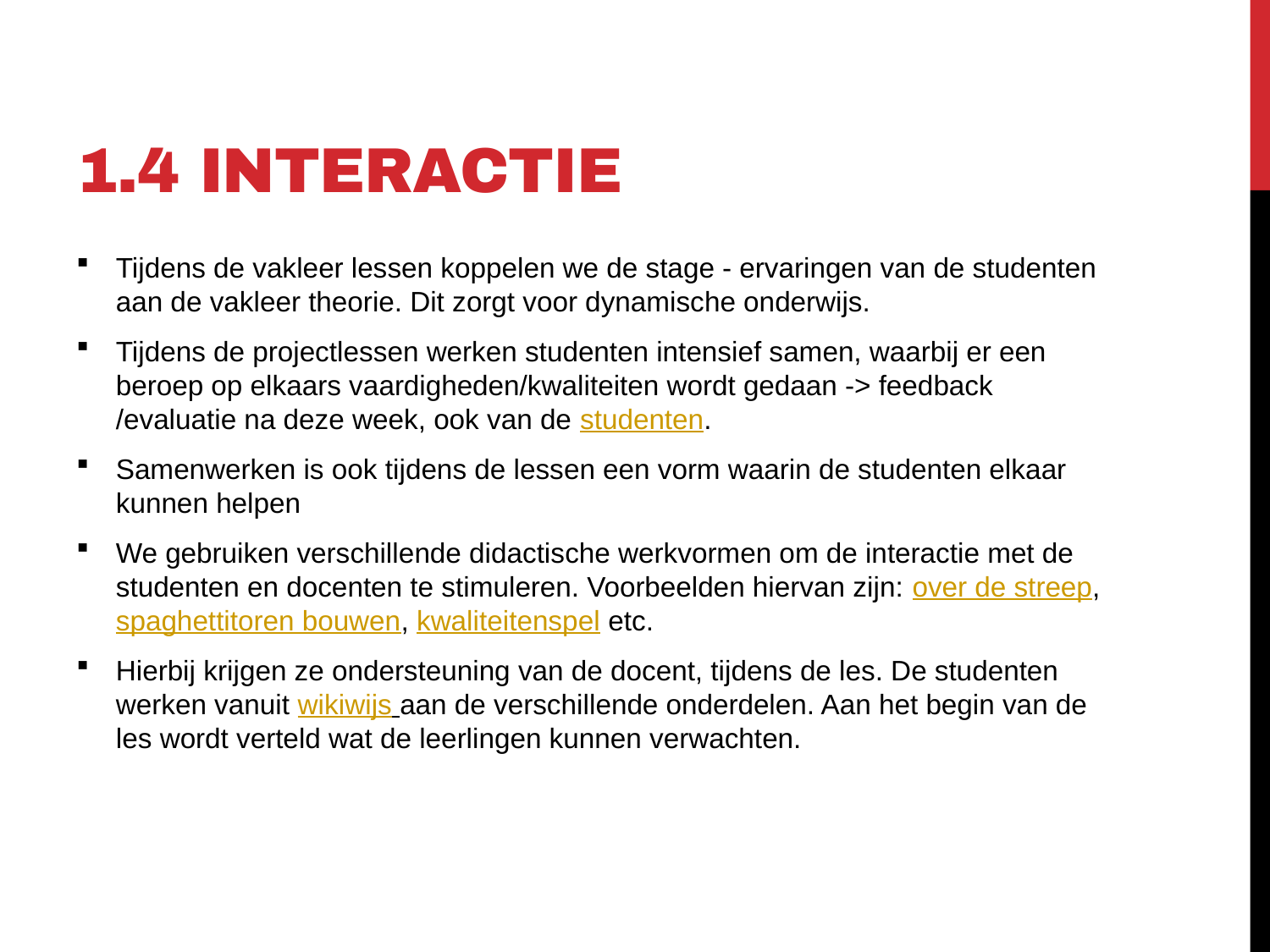

# 1.4 Interactie
Tijdens de vakleer lessen koppelen we de stage - ervaringen van de studenten aan de vakleer theorie. Dit zorgt voor dynamische onderwijs.
Tijdens de projectlessen werken studenten intensief samen, waarbij er een beroep op elkaars vaardigheden/kwaliteiten wordt gedaan -> feedback /evaluatie na deze week, ook van de studenten.
Samenwerken is ook tijdens de lessen een vorm waarin de studenten elkaar kunnen helpen
We gebruiken verschillende didactische werkvormen om de interactie met de studenten en docenten te stimuleren. Voorbeelden hiervan zijn: over de streep, spaghettitoren bouwen, kwaliteitenspel etc.
Hierbij krijgen ze ondersteuning van de docent, tijdens de les. De studenten werken vanuit wikiwijs aan de verschillende onderdelen. Aan het begin van de les wordt verteld wat de leerlingen kunnen verwachten.